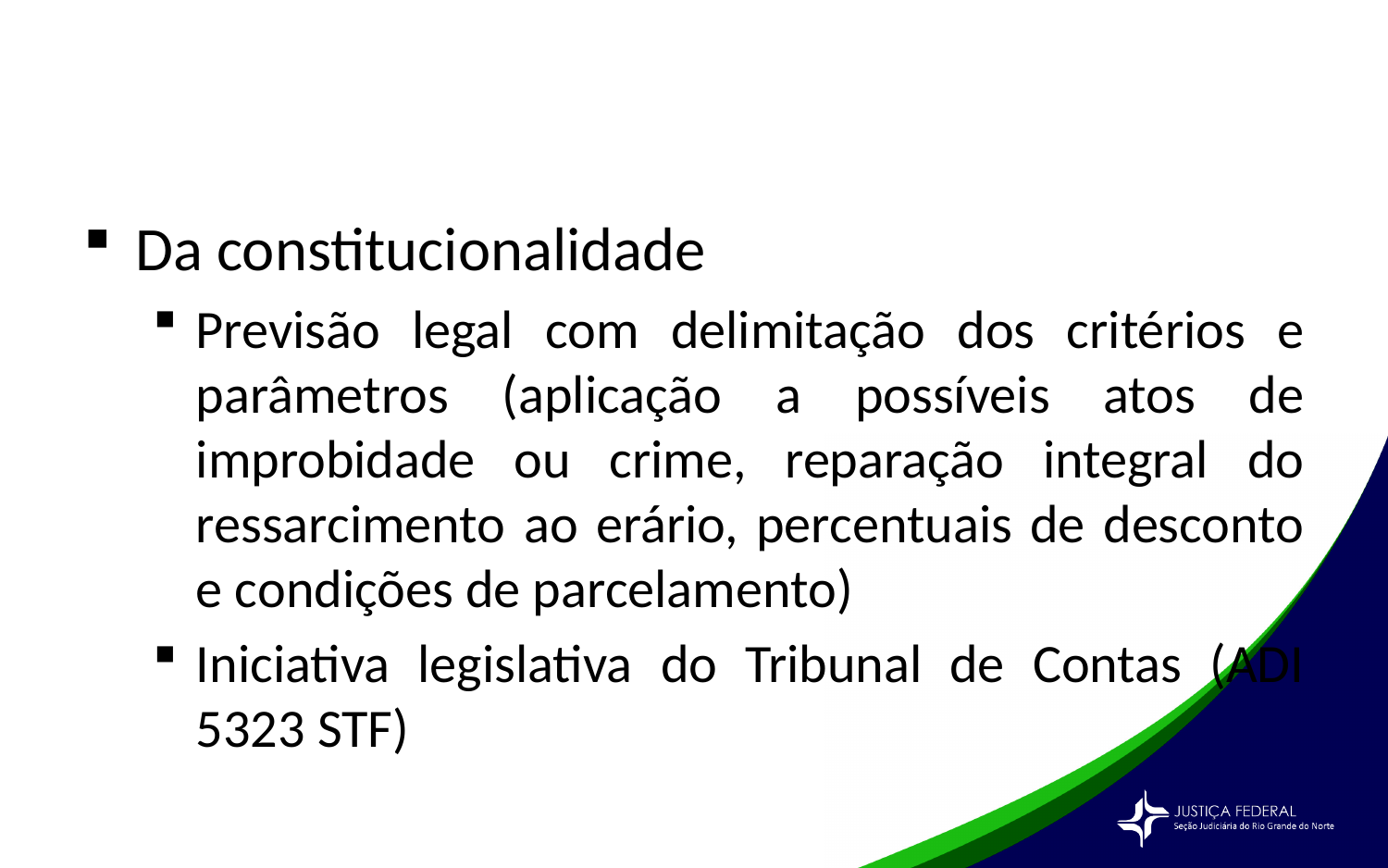

#
Da constitucionalidade
Previsão legal com delimitação dos critérios e parâmetros (aplicação a possíveis atos de improbidade ou crime, reparação integral do ressarcimento ao erário, percentuais de desconto e condições de parcelamento)
Iniciativa legislativa do Tribunal de Contas (ADI 5323 STF)